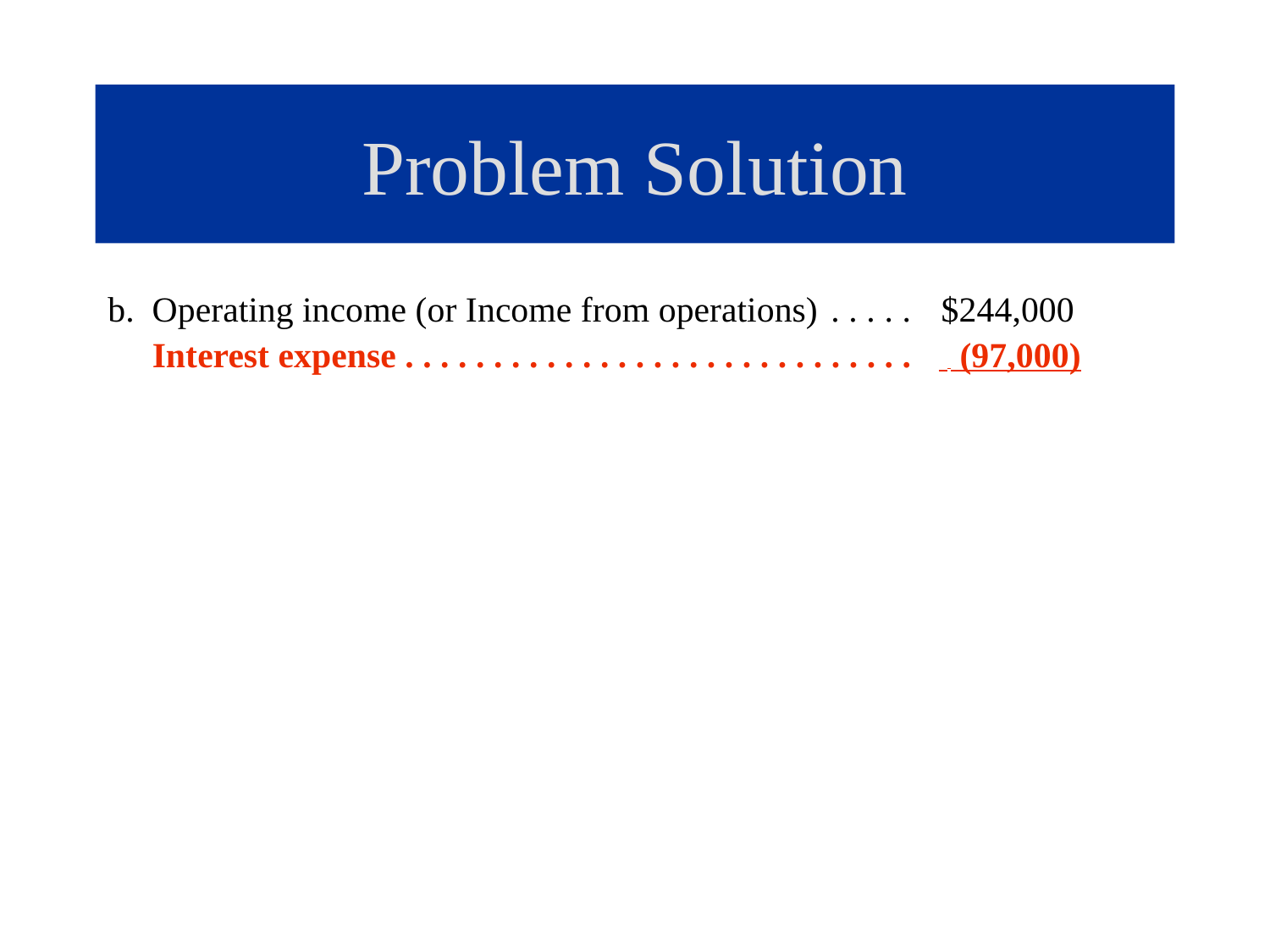

# Problem Solution

b.  Operating income (or Income from operations)  . . . . .    $244,000
     Interest expense . . . . . . . . . . . . . . . . . . . . . . . . . . . . .      (97,000)